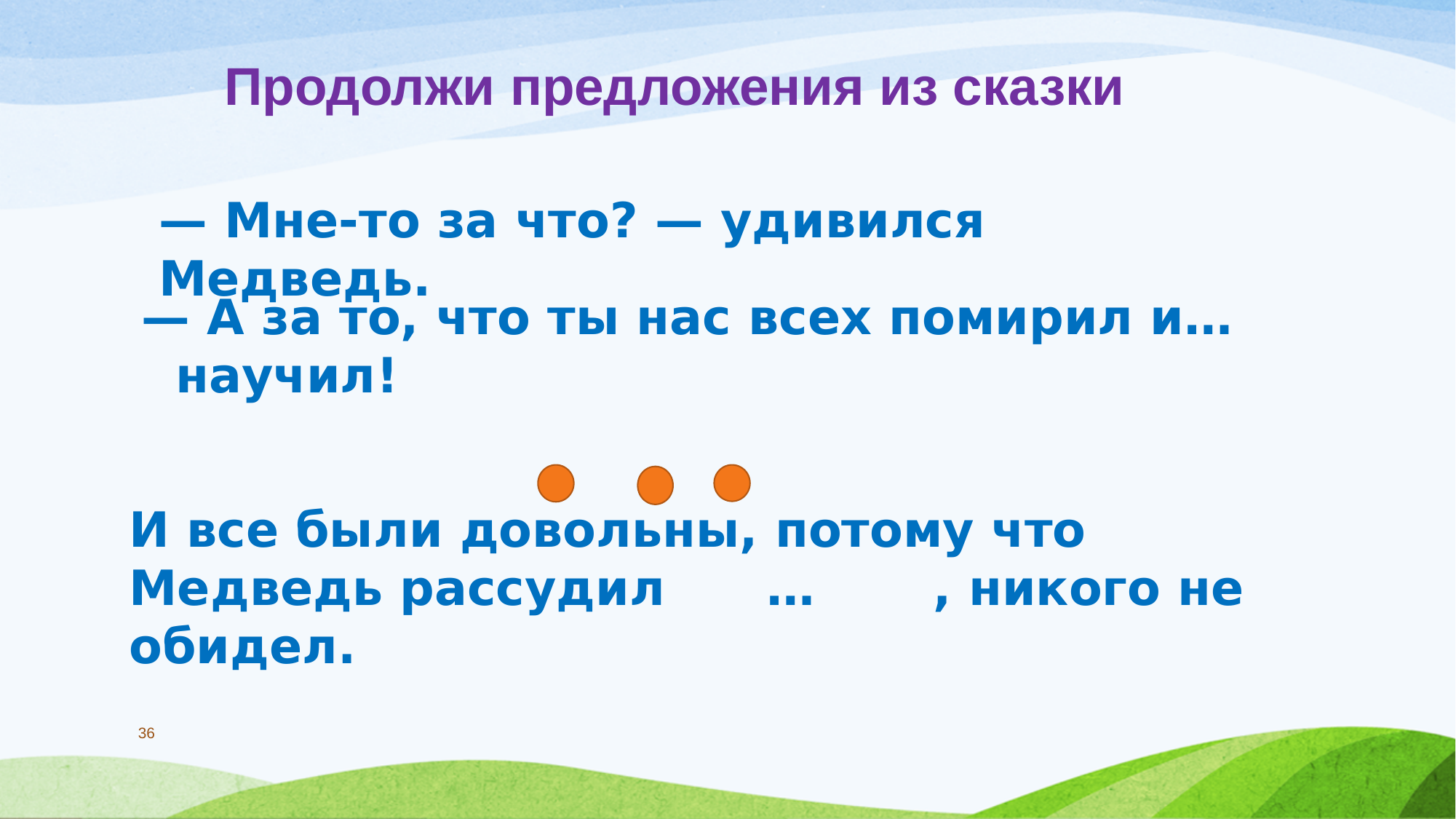

Продолжи предложения из сказки
— Мне-то за что? — удивился Медведь.
— А за то, что ты нас всех помирил и…           научил!

И все были довольны, потому что Медведь рассудил      …       , никого не обидел.
36